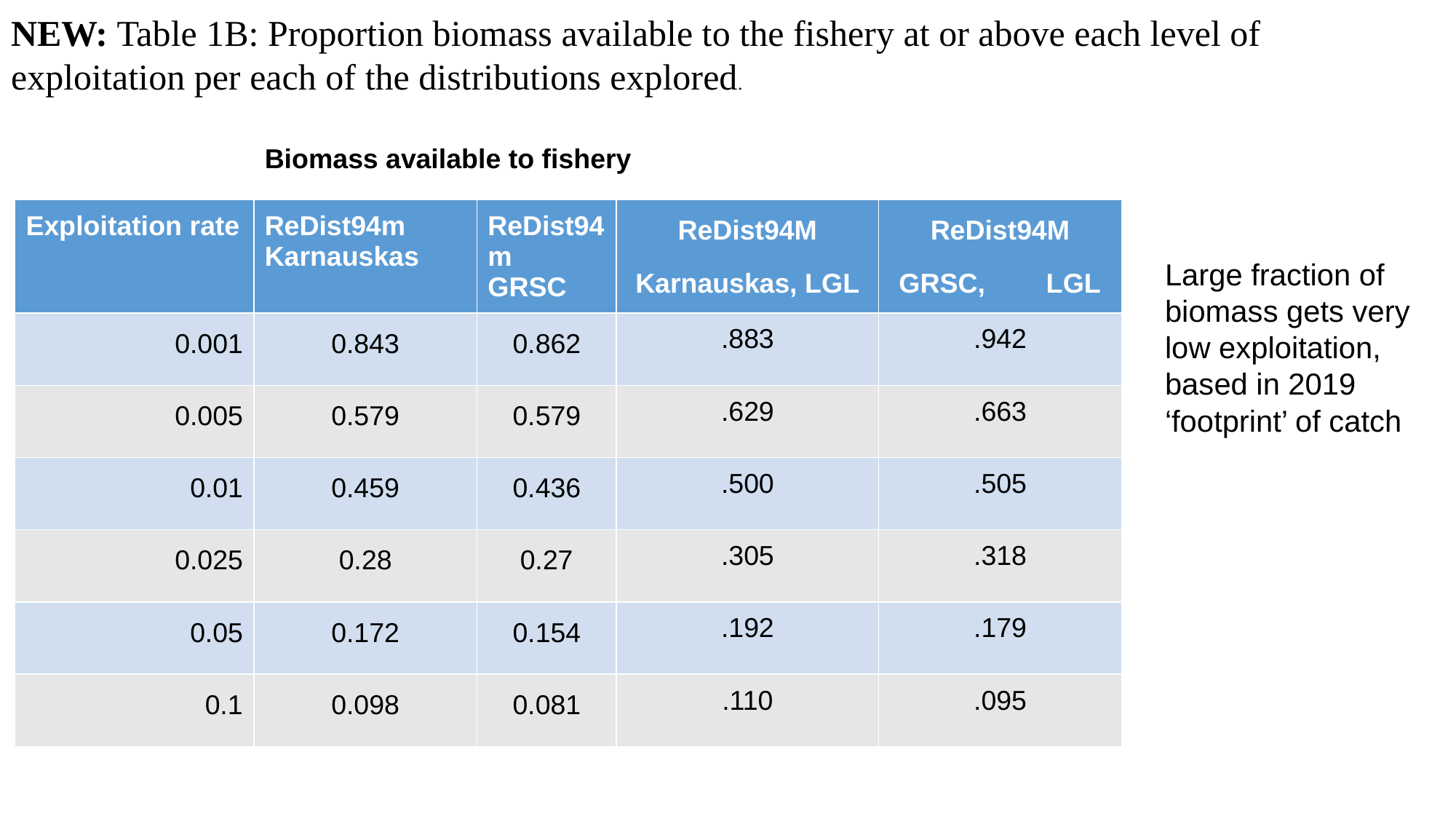

NEW: Table 1B: Proportion biomass available to the fishery at or above each level of exploitation per each of the distributions explored.
|  | Biomass available to fishery |  |  |  |
| --- | --- | --- | --- | --- |
| Exploitation rate | ReDist94m Karnauskas | ReDist94m GRSC | ReDist94M Karnauskas, LGL | ReDist94M GRSC, LGL |
| 0.001 | 0.843 | 0.862 | .883 | .942 |
| 0.005 | 0.579 | 0.579 | .629 | .663 |
| 0.01 | 0.459 | 0.436 | .500 | .505 |
| 0.025 | 0.28 | 0.27 | .305 | .318 |
| 0.05 | 0.172 | 0.154 | .192 | .179 |
| 0.1 | 0.098 | 0.081 | .110 | .095 |
Large fraction of biomass gets very low exploitation, based in 2019 ‘footprint’ of catch